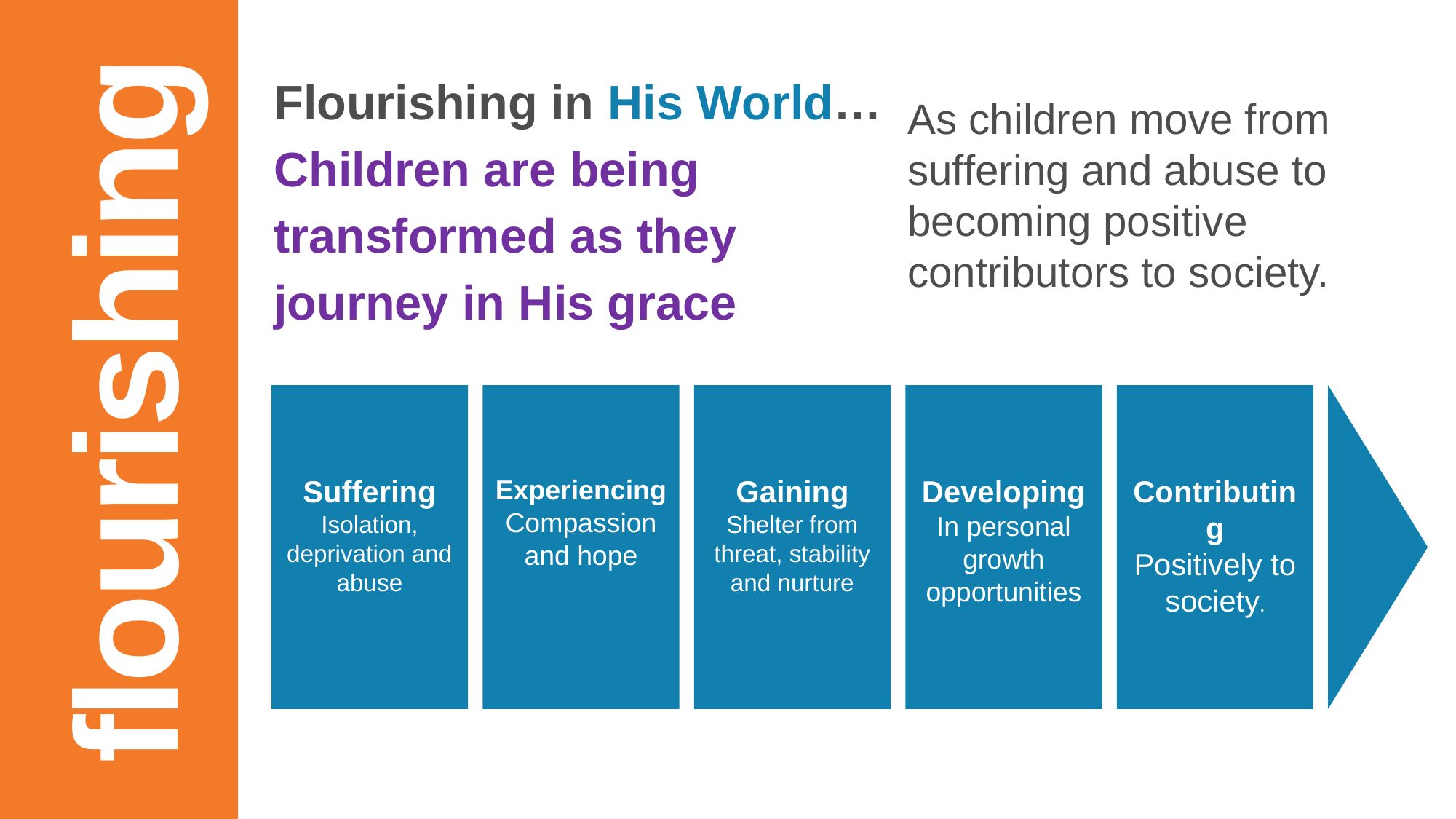

Flourishing in His World…
Children are being transformed as they journey in His grace
As children move from suffering and abuse to becoming positive contributors to society.
flourishing
Contributing
Positively to society.
Gaining
Shelter from threat, stability and nurture
Developing
In personal growth opportunities
Suffering
Isolation, deprivation and abuse
Experiencing
Compassion and hope